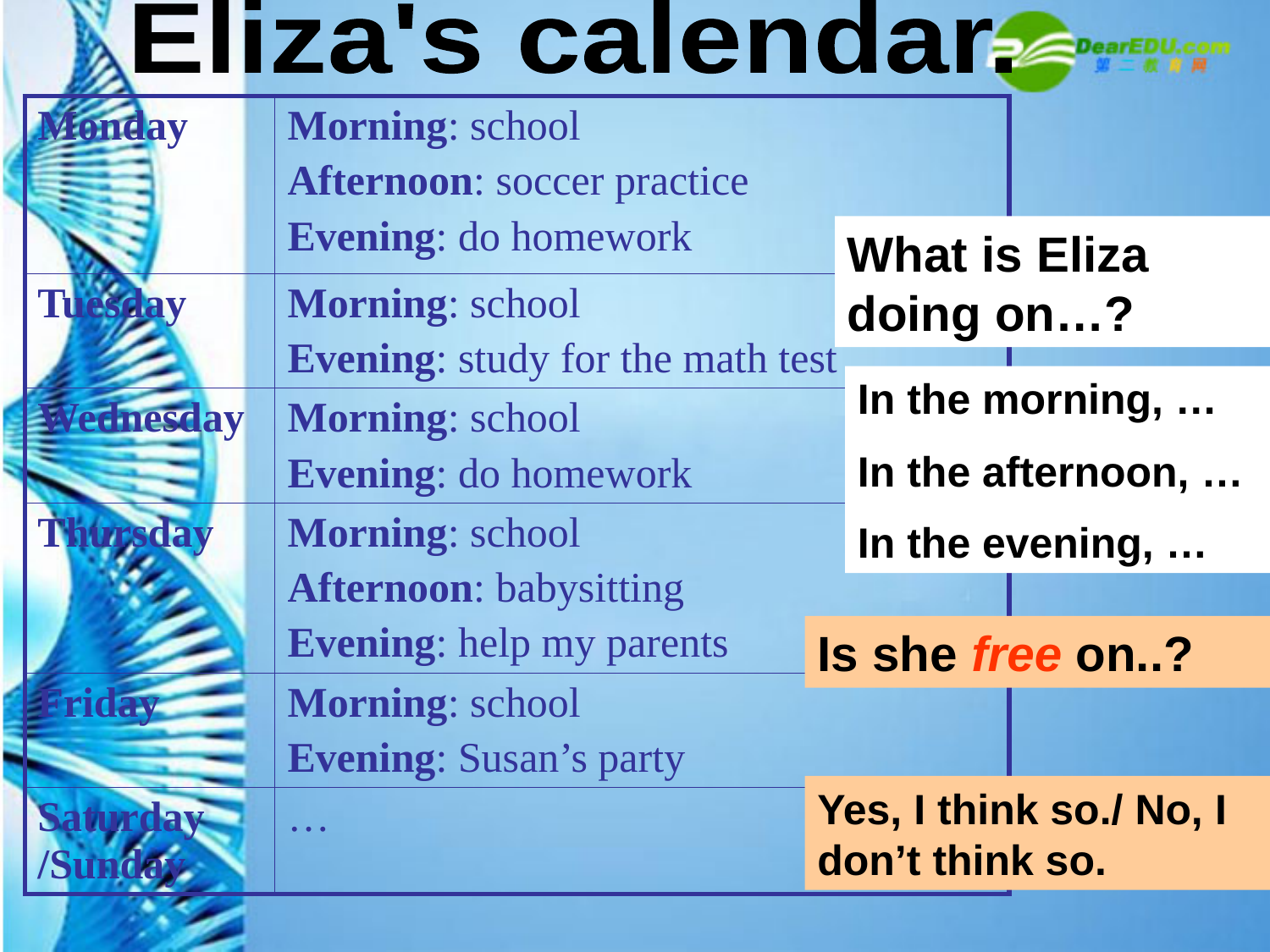

Eliza's calendar.
| Monday | Morning: school Afternoon: soccer practice Evening: do homework |
| --- | --- |
| Tuesday | Morning: school Evening: study for the math test |
| Wednesday | Morning: school Evening: do homework |
| Thursday | Morning: school Afternoon: babysitting Evening: help my parents |
| Friday | Morning: school Evening: Susan’s party |
| Saturday /Sunday | … |
What is Eliza doing on…?
In the morning, …
In the afternoon, …
In the evening, …
Is she free on..?
Yes, I think so./ No, I don’t think so.